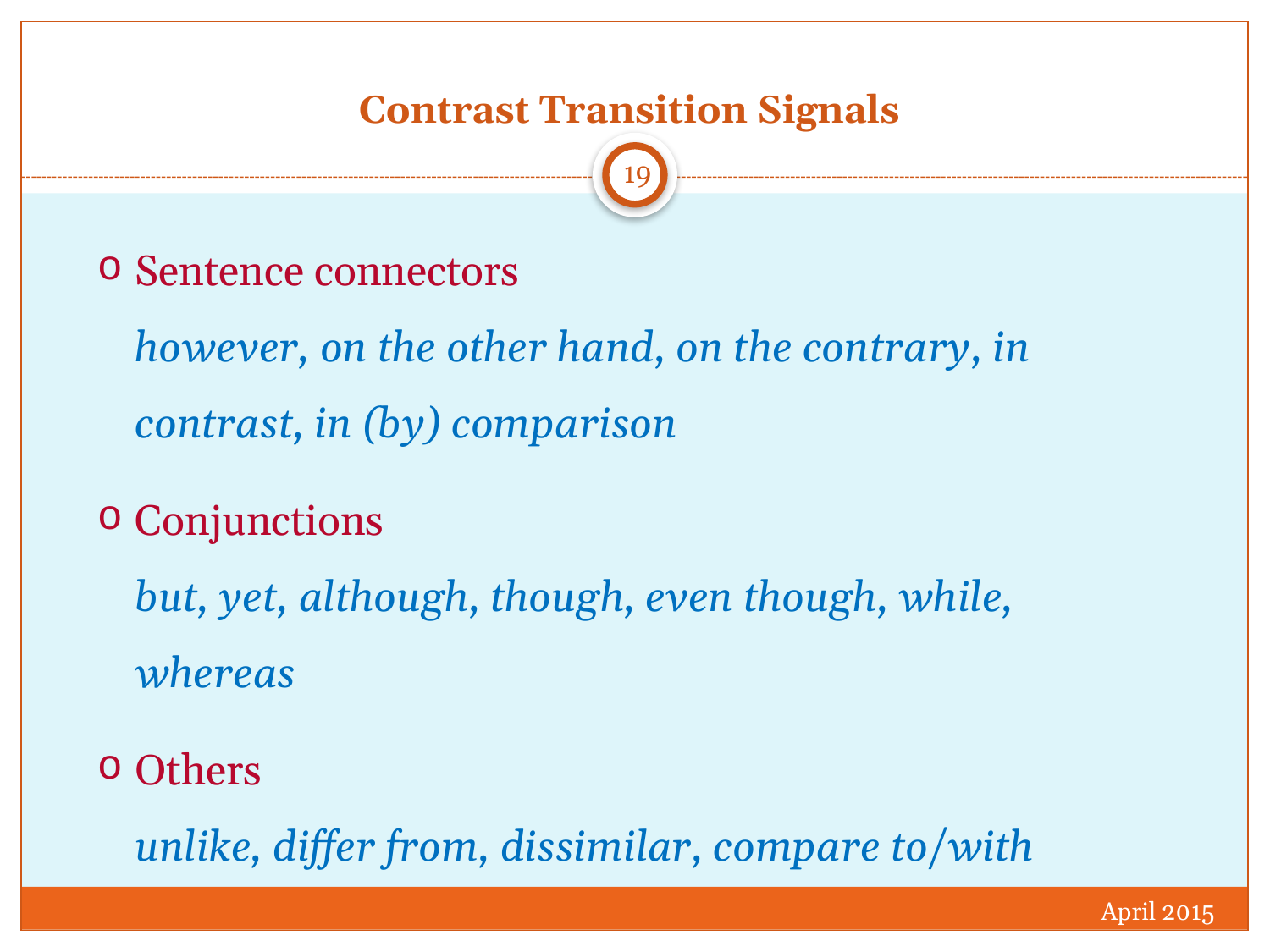

# Contrast Transition Signals
19
Sentence connectors
however, on the other hand, on the contrary, in contrast, in (by) comparison
Conjunctions
but, yet, although, though, even though, while, whereas
Others
unlike, differ from, dissimilar, compare to/with
April 2015